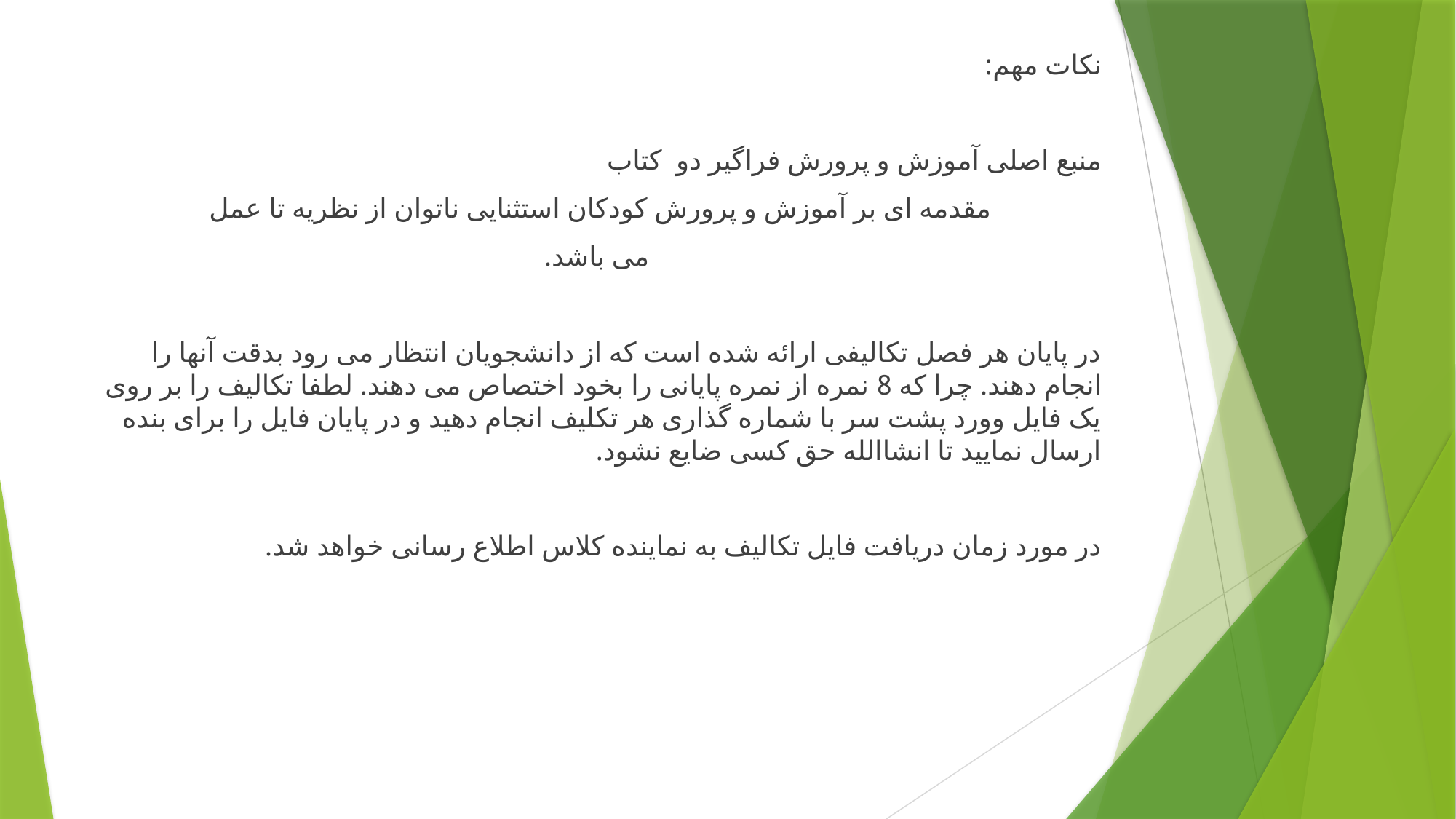

نکات مهم:

منبع اصلی آموزش و پرورش فراگیر دو  کتاب
مقدمه ای بر آموزش و پرورش کودکان استثنایی ناتوان از نظریه تا عمل
می باشد.

در پایان هر فصل تکالیفی ارائه شده است که از دانشجویان انتظار می رود بدقت آنها را انجام دهند. چرا که 8 نمره از نمره پایانی را بخود اختصاص می دهند. لطفا تکالیف را بر روی یک فایل وورد پشت سر با شماره گذاری هر تکلیف انجام دهید و در پایان فایل را برای بنده ارسال نمایید تا انشاالله حق کسی ضایع نشود.

در مورد زمان دریافت فایل تکالیف به نماینده کلاس اطلاع رسانی خواهد شد.